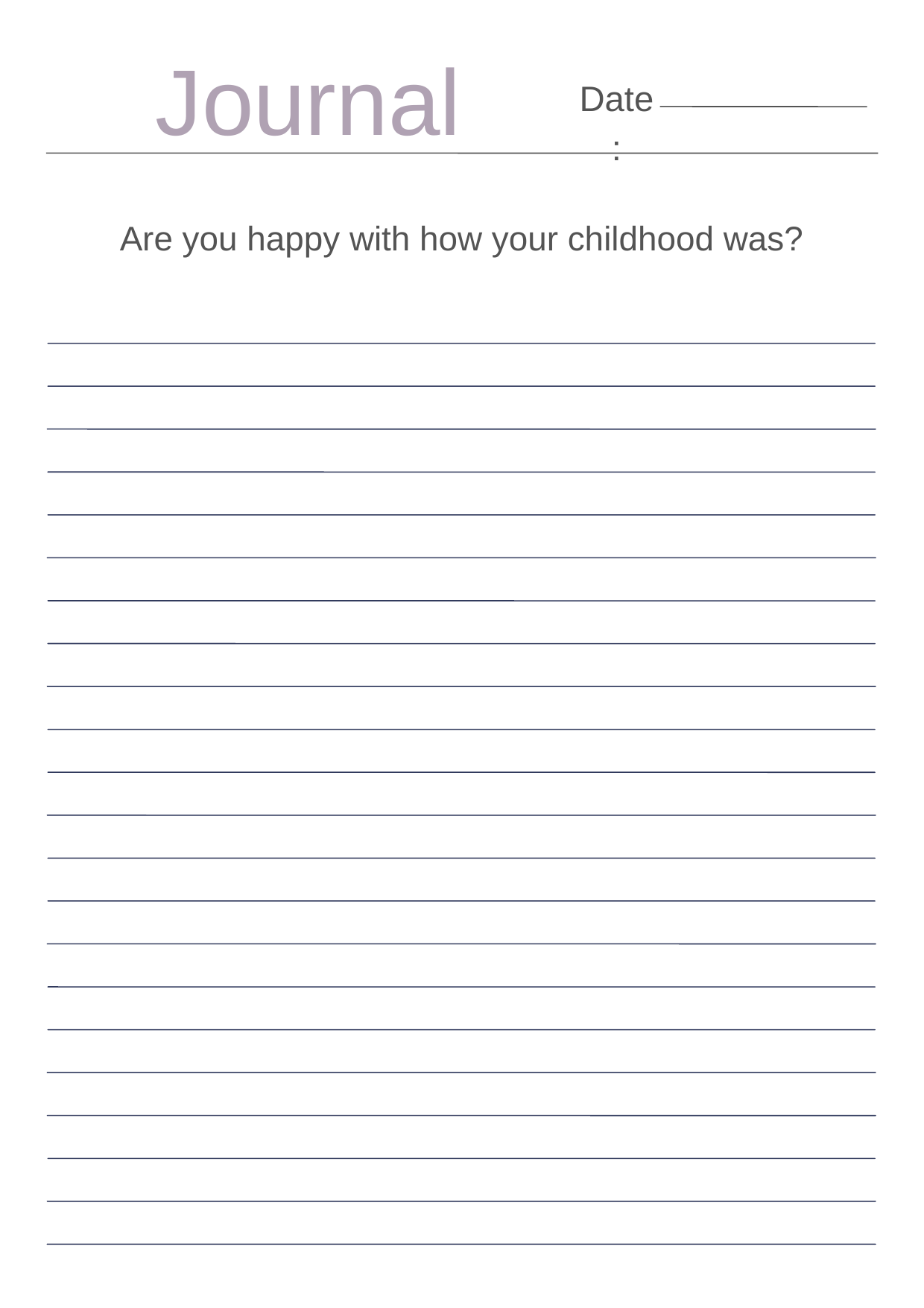

Journal
Date:

Are you happy with how your childhood was?